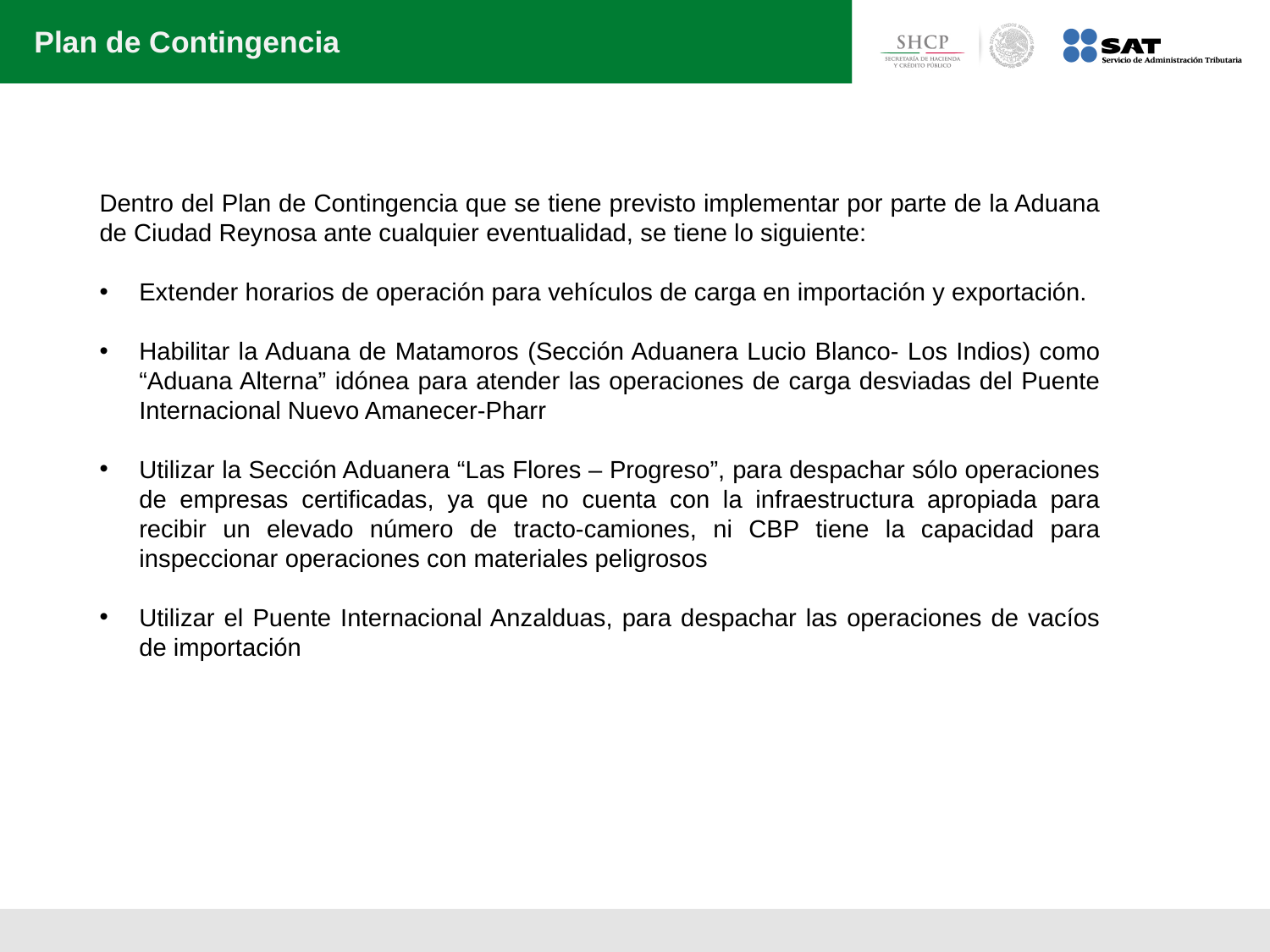

Plan de Contingencia
Dentro del Plan de Contingencia que se tiene previsto implementar por parte de la Aduana de Ciudad Reynosa ante cualquier eventualidad, se tiene lo siguiente:

Extender horarios de operación para vehículos de carga en importación y exportación.

Habilitar la Aduana de Matamoros (Sección Aduanera Lucio Blanco- Los Indios) como “Aduana Alterna” idónea para atender las operaciones de carga desviadas del Puente Internacional Nuevo Amanecer-Pharr

Utilizar la Sección Aduanera “Las Flores – Progreso”, para despachar sólo operaciones de empresas certificadas, ya que no cuenta con la infraestructura apropiada para recibir un elevado número de tracto-camiones, ni CBP tiene la capacidad para inspeccionar operaciones con materiales peligrosos

Utilizar el Puente Internacional Anzalduas, para despachar las operaciones de vacíos de importación